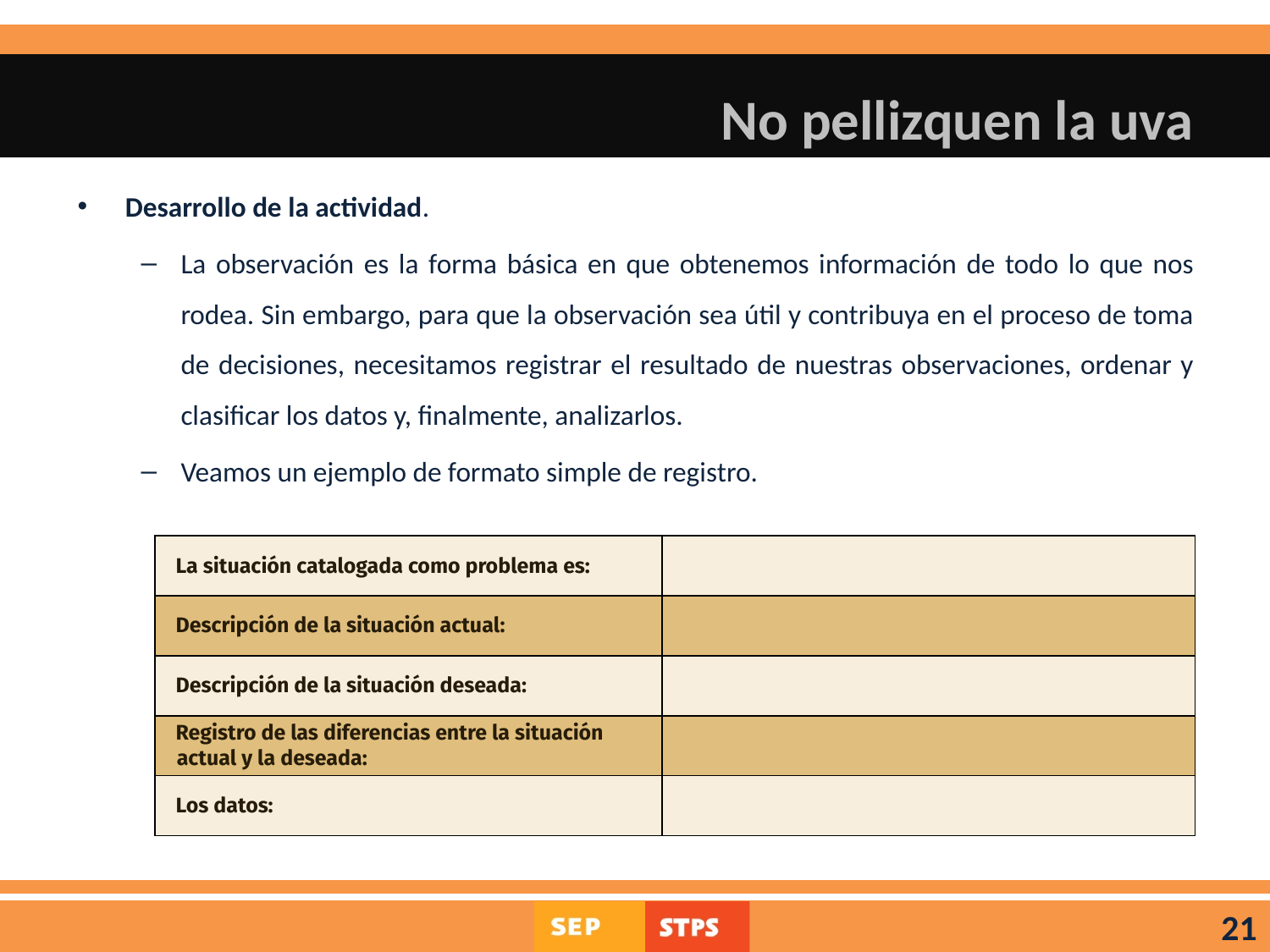

# No pellizquen la uva
Desarrollo de la actividad.
La observación es la forma básica en que obtenemos información de todo lo que nos rodea. Sin embargo, para que la observación sea útil y contribuya en el proceso de toma de decisiones, necesitamos registrar el resultado de nuestras observaciones, ordenar y clasificar los datos y, finalmente, analizarlos.
Veamos un ejemplo de formato simple de registro.
| La situación catalogada como problema es: |  |
| --- | --- |
| Descripción de la situación actual: |  |
| Descripción de la situación deseada: |  |
| Registro de las diferencias entre la situación actual y la deseada: |  |
| Los datos: |  |
21